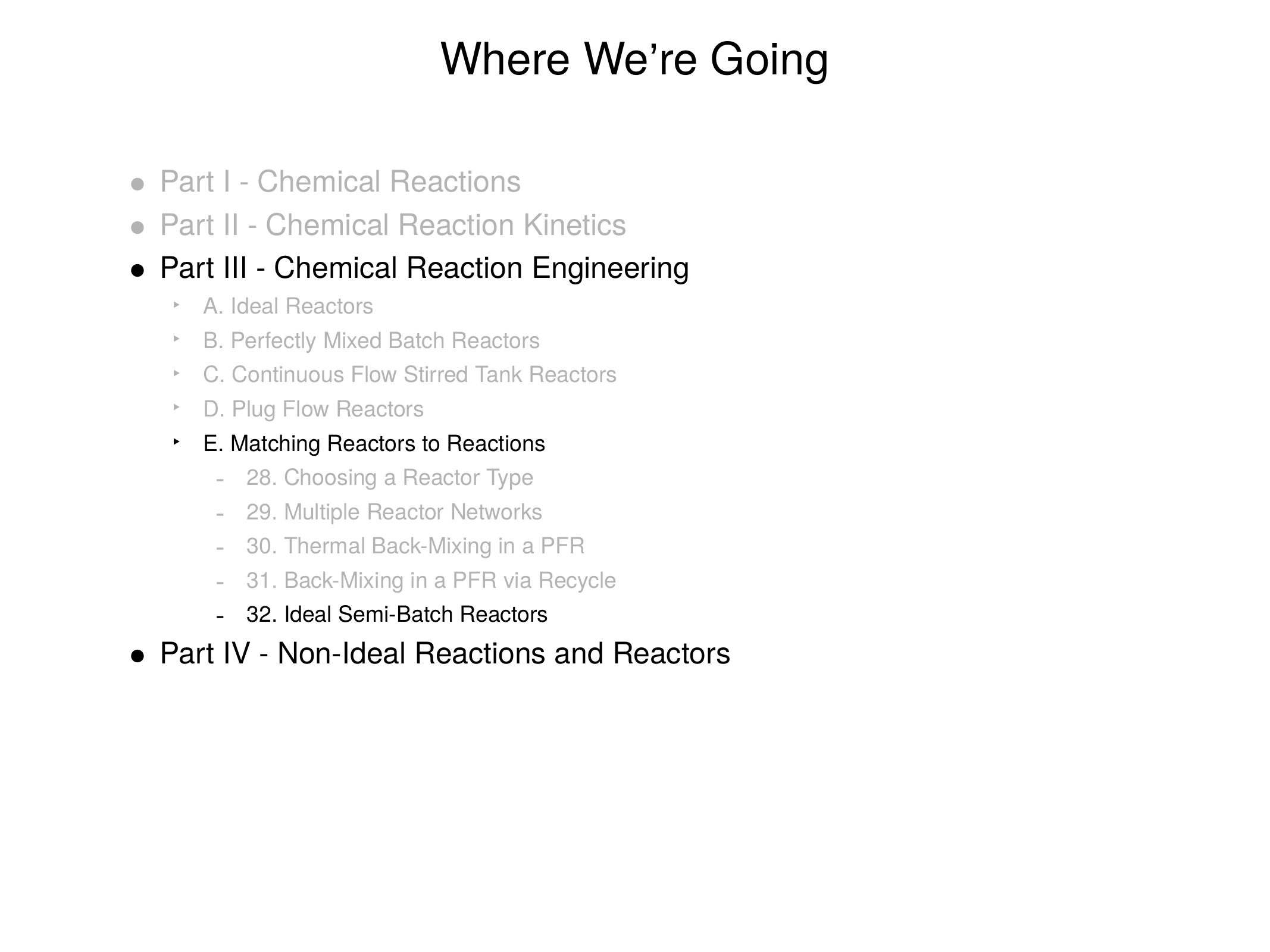

# Where We’re Going
Part I - Chemical Reactions
Part II - Chemical Reaction Kinetics
Part III - Chemical Reaction Engineering
A. Ideal Reactors
B. Perfectly Mixed Batch Reactors
C. Continuous Flow Stirred Tank Reactors
D. Plug Flow Reactors
E. Matching Reactors to Reactions
28. Choosing a Reactor Type
29. Multiple Reactor Networks
30. Thermal Back-Mixing in a PFR
31. Back-Mixing in a PFR via Recycle
32. Ideal Semi-Batch Reactors
Part IV - Non-Ideal Reactions and Reactors